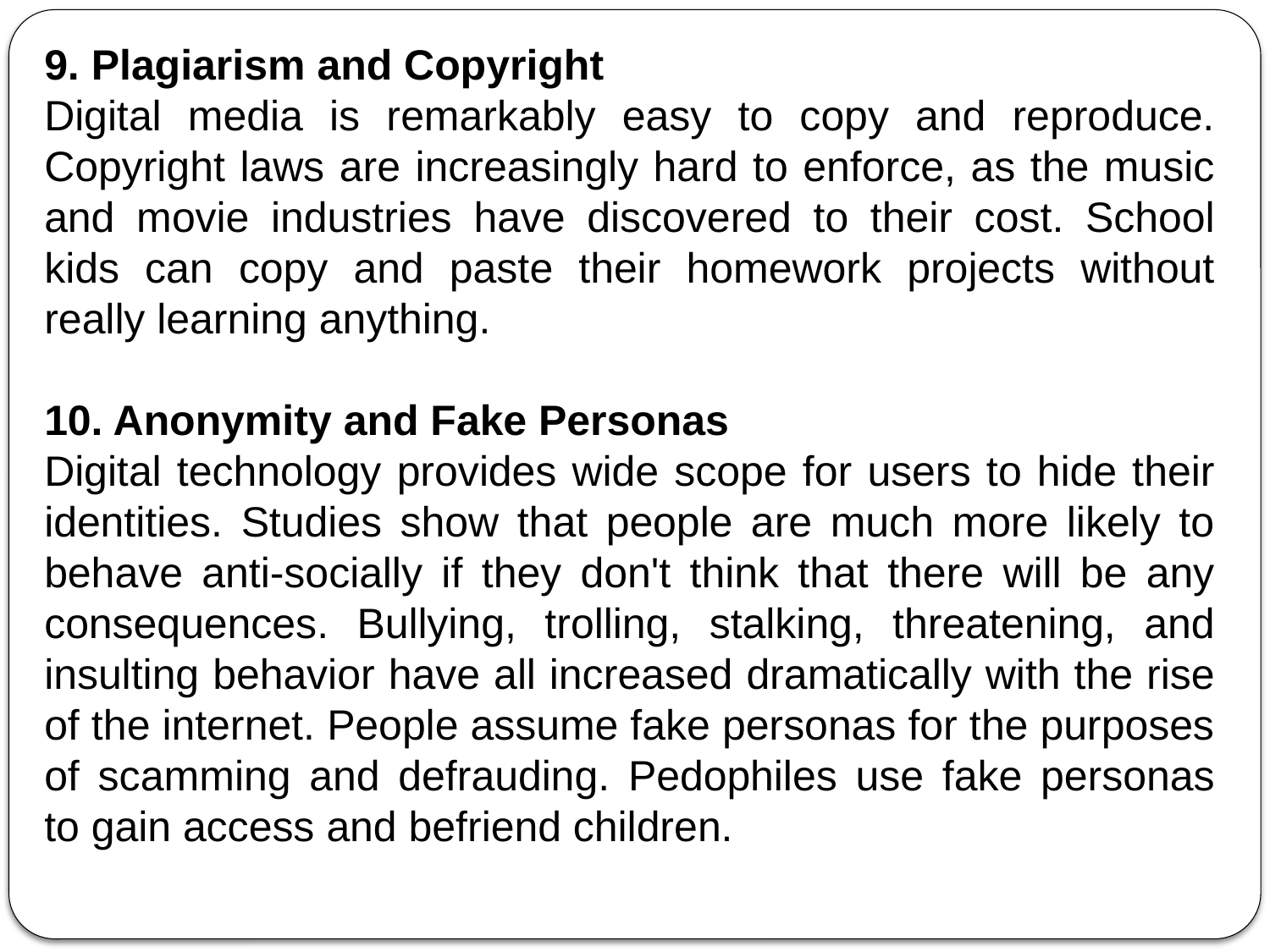

9. Plagiarism and Copyright
Digital media is remarkably easy to copy and reproduce. Copyright laws are increasingly hard to enforce, as the music and movie industries have discovered to their cost. School kids can copy and paste their homework projects without really learning anything.

10. Anonymity and Fake Personas
Digital technology provides wide scope for users to hide their identities. Studies show that people are much more likely to behave anti-socially if they don't think that there will be any consequences. Bullying, trolling, stalking, threatening, and insulting behavior have all increased dramatically with the rise of the internet. People assume fake personas for the purposes of scamming and defrauding. Pedophiles use fake personas to gain access and befriend children.